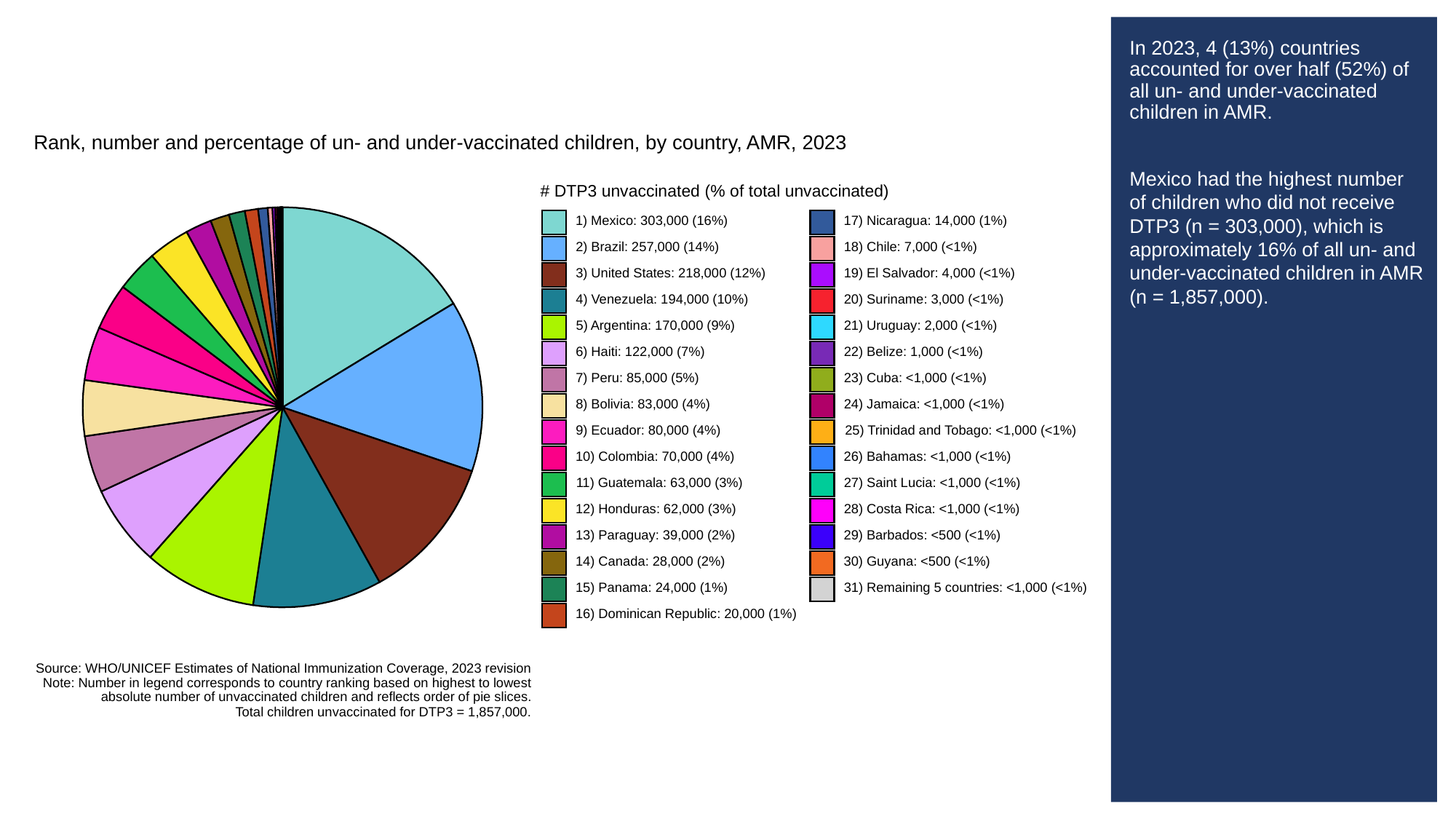

# In 2023, 4 (13%) countries accounted for over half (52%) of all un- and under-vaccinated children in AMR.

Mexico had the highest number of children who did not receive DTP3 (n = 303,000), which is approximately 16% of all un- and under-vaccinated children in AMR (n = 1,857,000).

Rank, number and percentage of un- and under-vaccinated children, by country, AMR, 2023
# DTP3 unvaccinated (% of total unvaccinated)

1) Mexico: 303,000 (16%)
17) Nicaragua: 14,000 (1%)

2) Brazil: 257,000 (14%)
18) Chile: 7,000 (<1%)

3) United States: 218,000 (12%)
19) El Salvador: 4,000 (<1%)

4) Venezuela: 194,000 (10%)
20) Suriname: 3,000 (<1%)

5) Argentina: 170,000 (9%)
21) Uruguay: 2,000 (<1%)

6) Haiti: 122,000 (7%)
22) Belize: 1,000 (<1%)

7) Peru: 85,000 (5%)
23) Cuba: <1,000 (<1%)

8) Bolivia: 83,000 (4%)
24) Jamaica: <1,000 (<1%)

9) Ecuador: 80,000 (4%)
25) Trinidad and Tobago: <1,000 (<1%)

10) Colombia: 70,000 (4%)
26) Bahamas: <1,000 (<1%)

11) Guatemala: 63,000 (3%)
27) Saint Lucia: <1,000 (<1%)

12) Honduras: 62,000 (3%)
28) Costa Rica: <1,000 (<1%)

13) Paraguay: 39,000 (2%)
29) Barbados: <500 (<1%)

14) Canada: 28,000 (2%)
30) Guyana: <500 (<1%)

15) Panama: 24,000 (1%)
31) Remaining 5 countries: <1,000 (<1%)

16) Dominican Republic: 20,000 (1%)
Source: WHO/UNICEF Estimates of National Immunization Coverage, 2023 revision
Note: Number in legend corresponds to country ranking based on highest to lowest
absolute number of unvaccinated children and reflects order of pie slices.
Total children unvaccinated for DTP3 = 1,857,000.